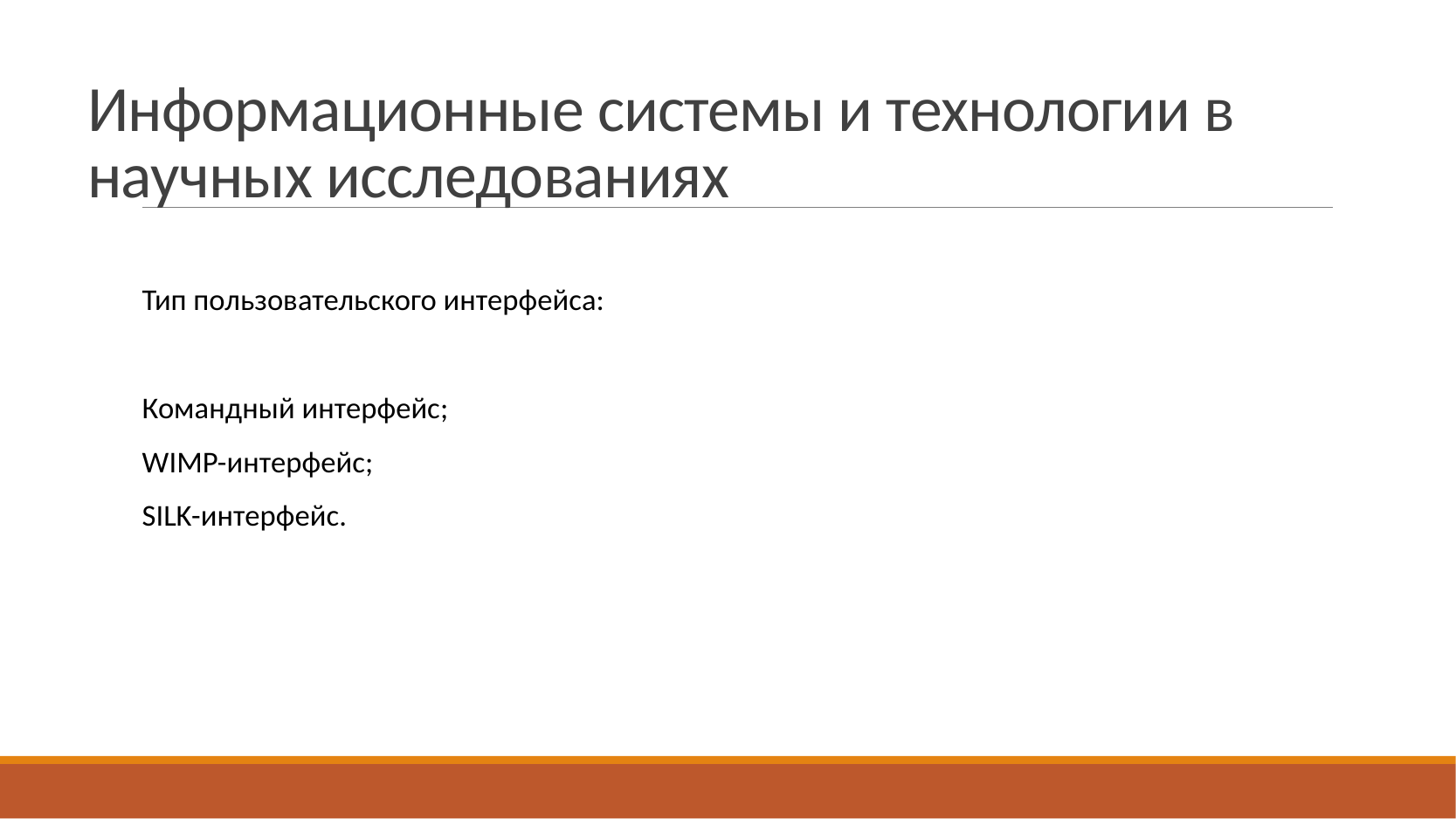

# Информационные системы и технологии в научных исследованиях

	Тип пользовательского интерфейса:

Командный интерфейс;
WIMP-интерфейс;
SILK-интерфейс.